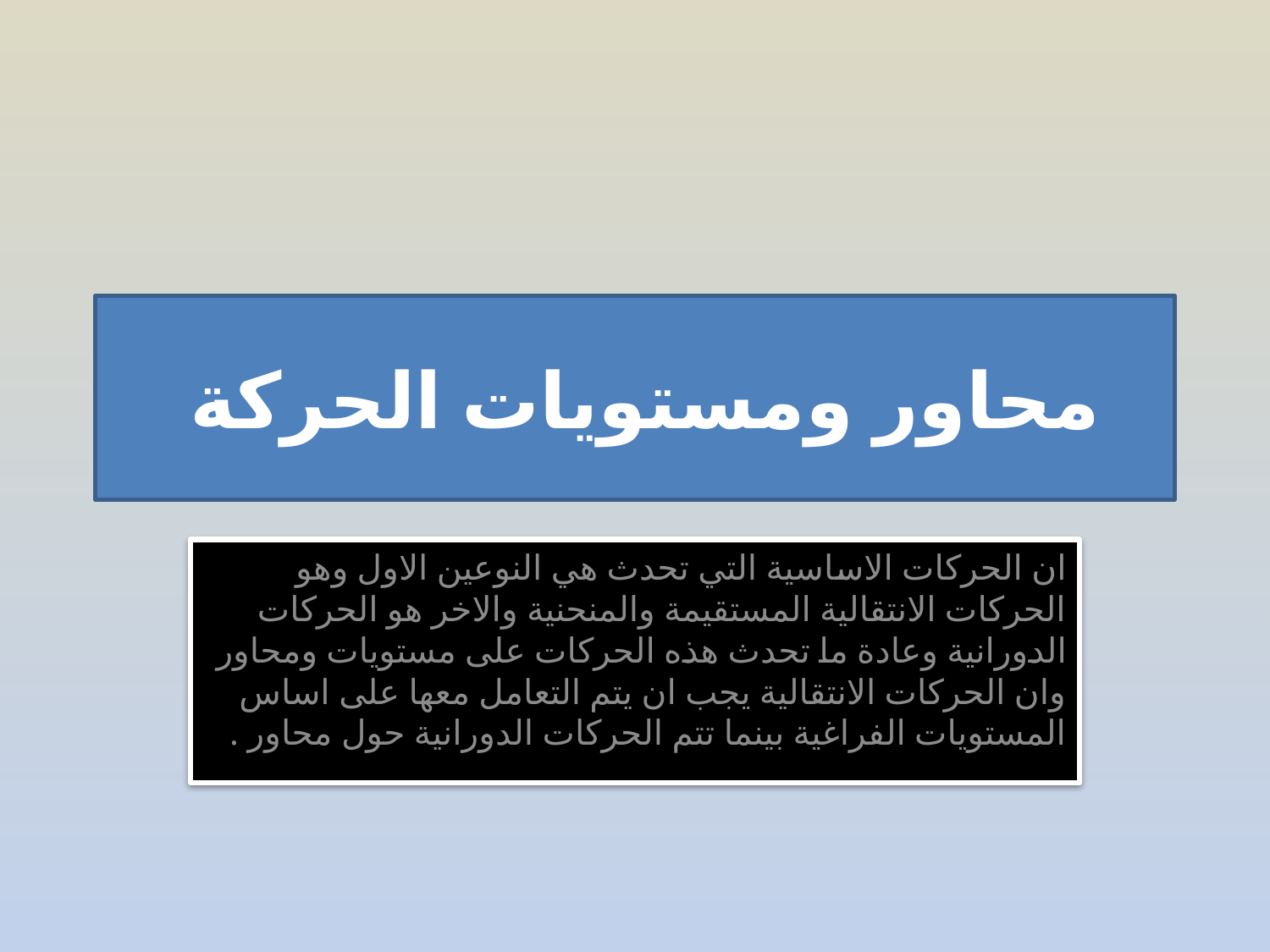

# محاور ومستويات الحركة
ان الحركات الاساسية التي تحدث هي النوعين الاول وهو الحركات الانتقالية المستقيمة والمنحنية والاخر هو الحركات الدورانية وعادة ما تحدث هذه الحركات على مستويات ومحاور وان الحركات الانتقالية يجب ان يتم التعامل معها على اساس المستويات الفراغية بينما تتم الحركات الدورانية حول محاور .